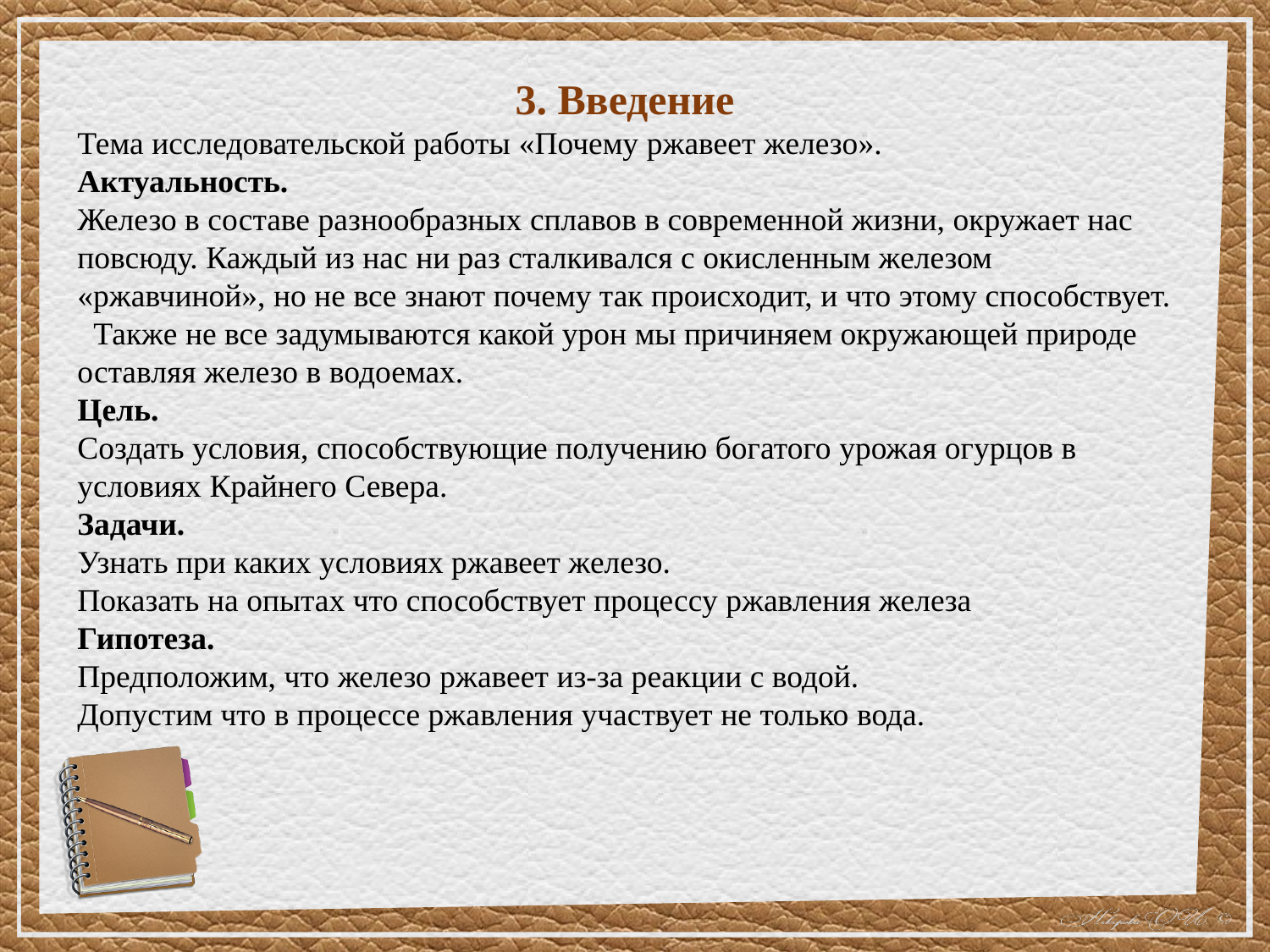

3. Введение
Тема исследовательской работы «Почему ржавеет железо».
Актуальность.
Железо в составе разнообразных сплавов в современной жизни, окружает нас повсюду. Каждый из нас ни раз сталкивался с окисленным железом «ржавчиной», но не все знают почему так происходит, и что этому способствует.   Также не все задумываются какой урон мы причиняем окружающей природе оставляя железо в водоемах.
Цель.
Создать условия, способствующие получению богатого урожая огурцов в условиях Крайнего Севера.
Задачи.
Узнать при каких условиях ржавеет железо.
Показать на опытах что способствует процессу ржавления железа
Гипотеза.
Предположим, что железо ржавеет из-за реакции с водой.
Допустим что в процессе ржавления участвует не только вода.